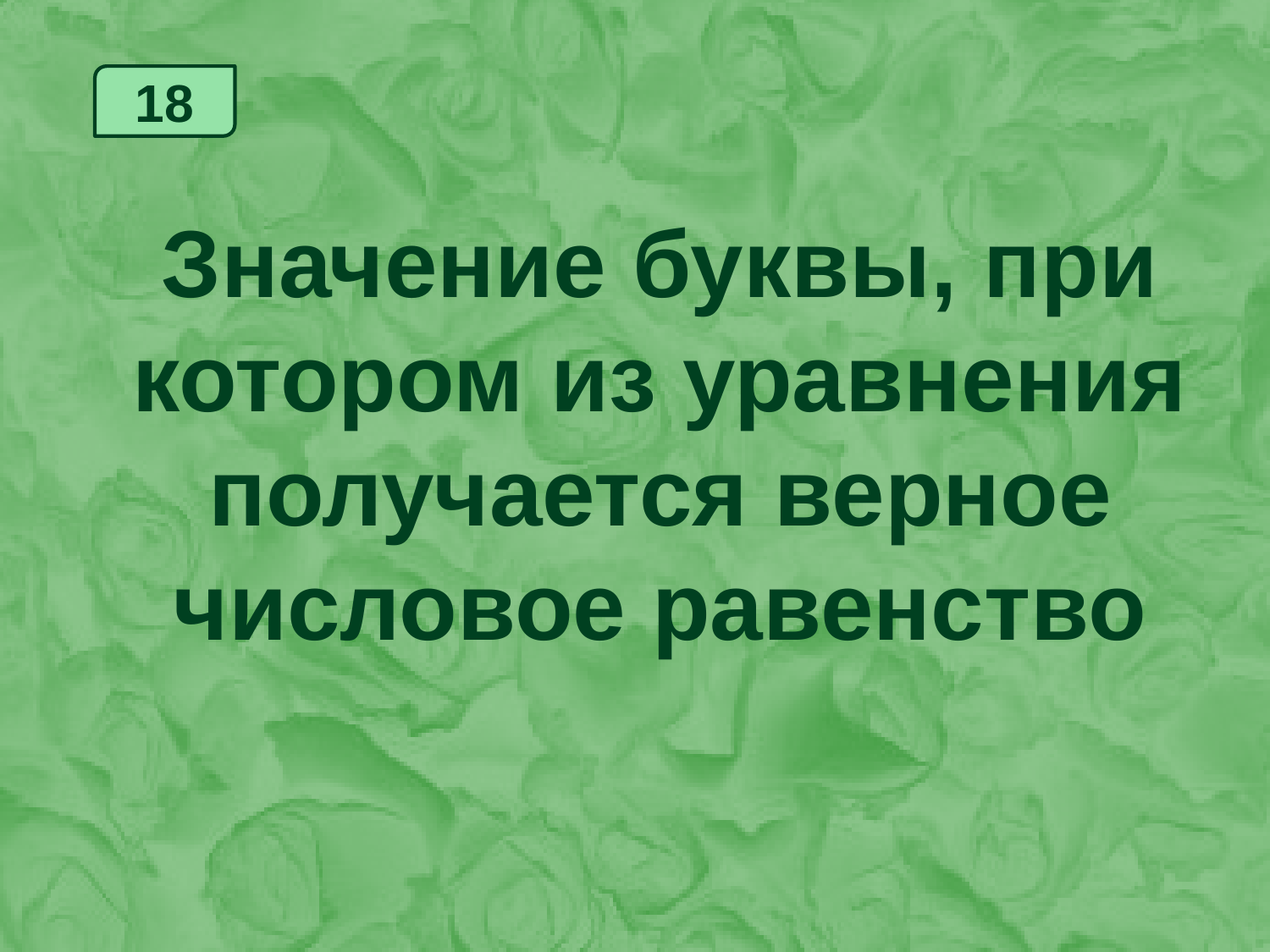

18
Значение буквы, при котором из уравнения получается верное числовое равенство